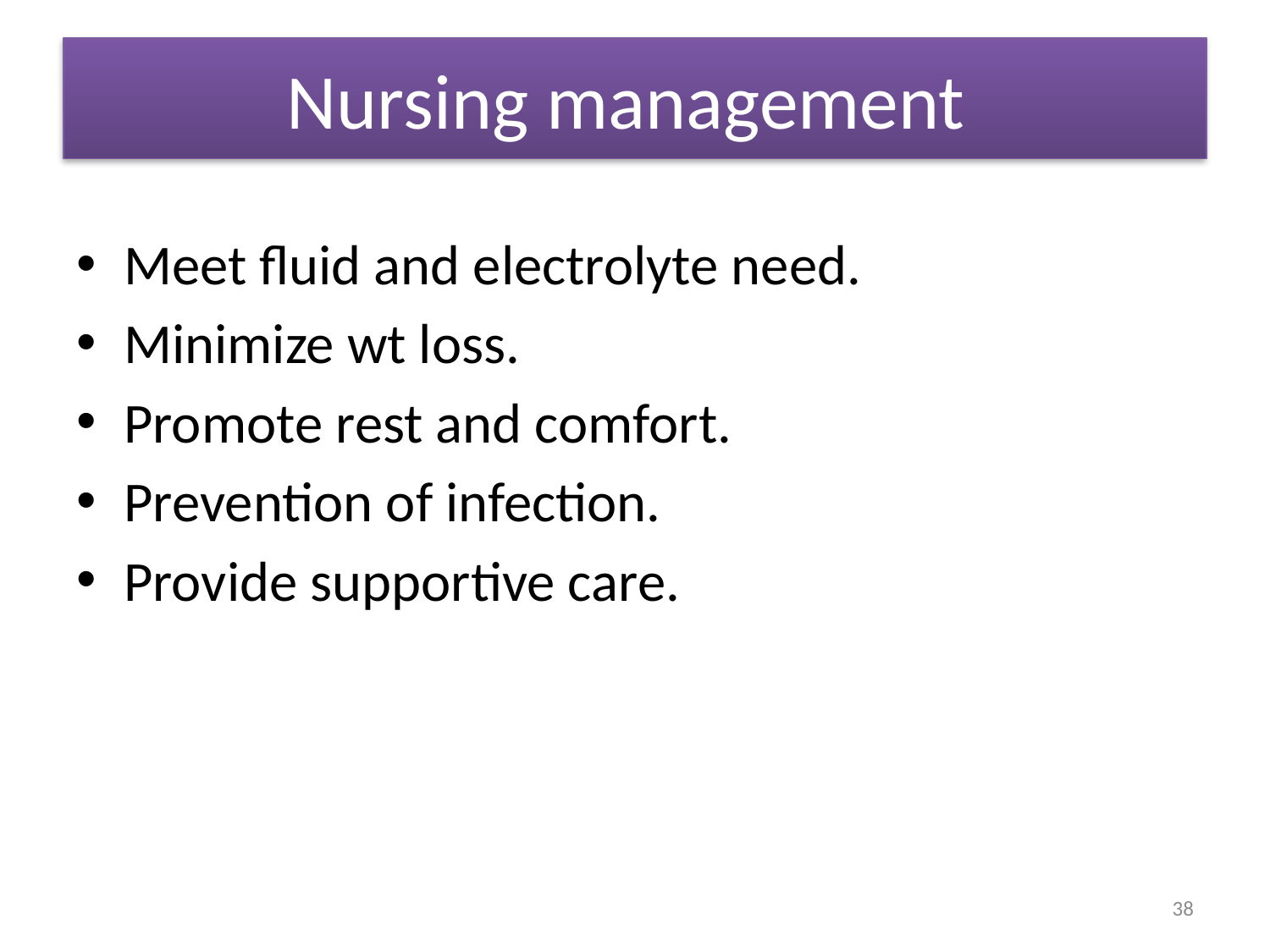

# Nursing management
Meet fluid and electrolyte need.
Minimize wt loss.
Promote rest and comfort.
Prevention of infection.
Provide supportive care.
38